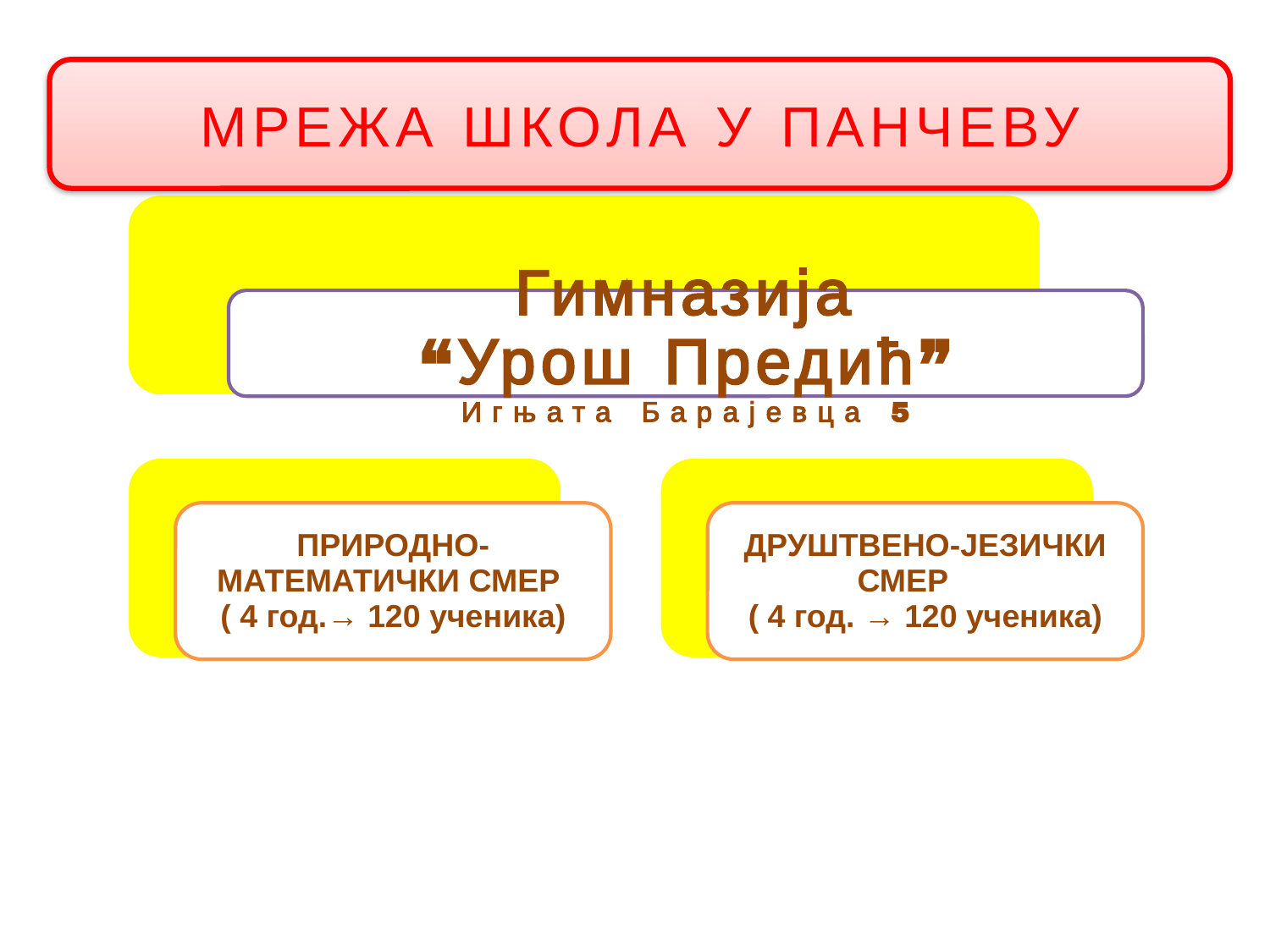

МРЕЖА ШКОЛА У ПАНЧЕВУ
Гимназија
“Урош Предић”
ПРИРОДНО-МАТЕМАТИЧКИ СМЕР
( 4 год.→ 120 ученика)
ДРУШТВЕНО-ЈЕЗИЧКИ СМЕР
( 4 год. → 120 ученика)